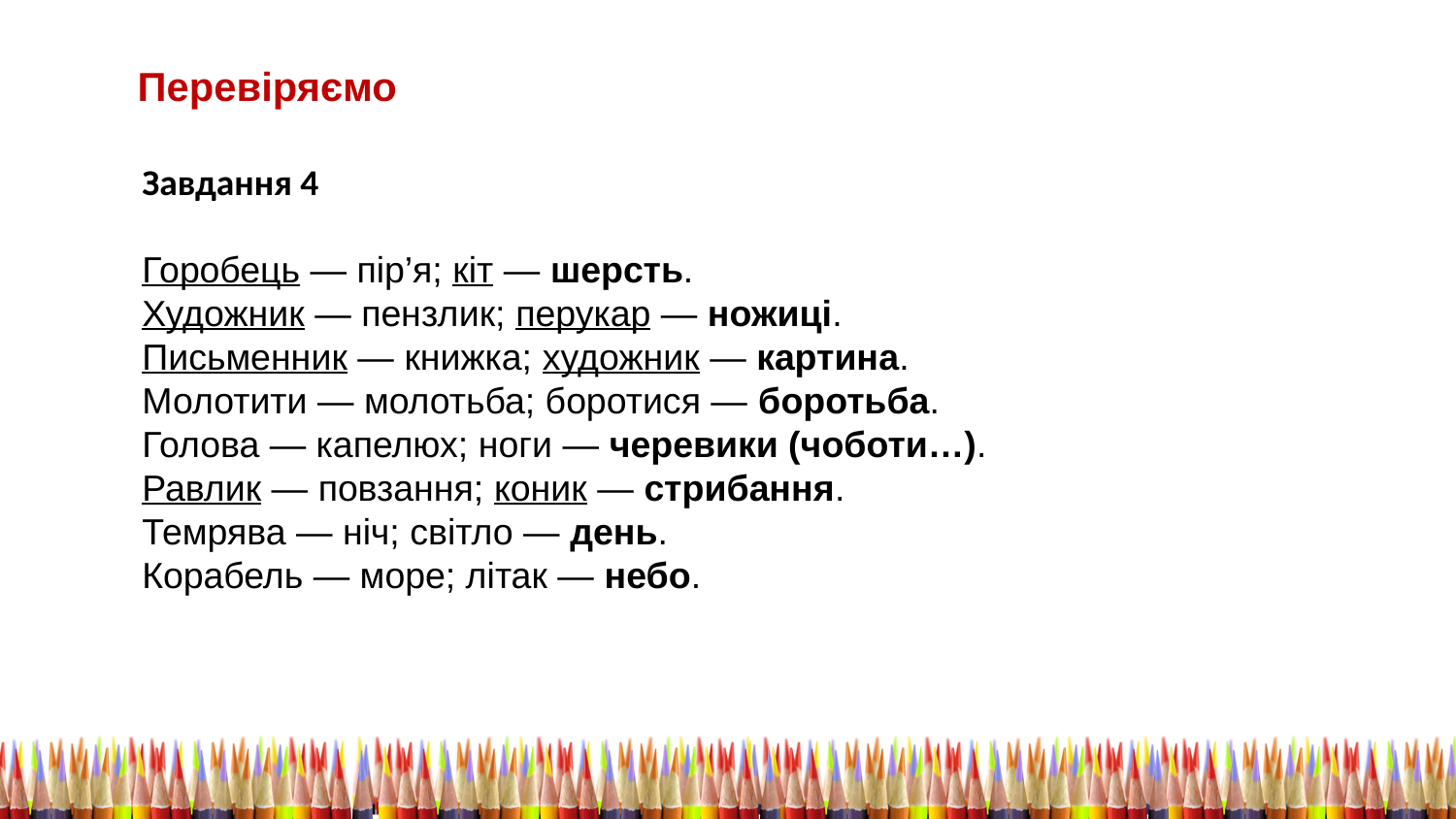

Перевіряємо
Завдання 4

Горобець — пір’я; кіт — шерсть.
Художник — пензлик; перукар — ножиці.
Письменник — книжка; художник — картина.
Молотити — молотьба; боротися — боротьба.
Голова — капелюх; ноги — черевики (чоботи…).
Равлик — повзання; коник — стрибання.
Темрява — ніч; світло — день.
Корабель — море; літак — небо.